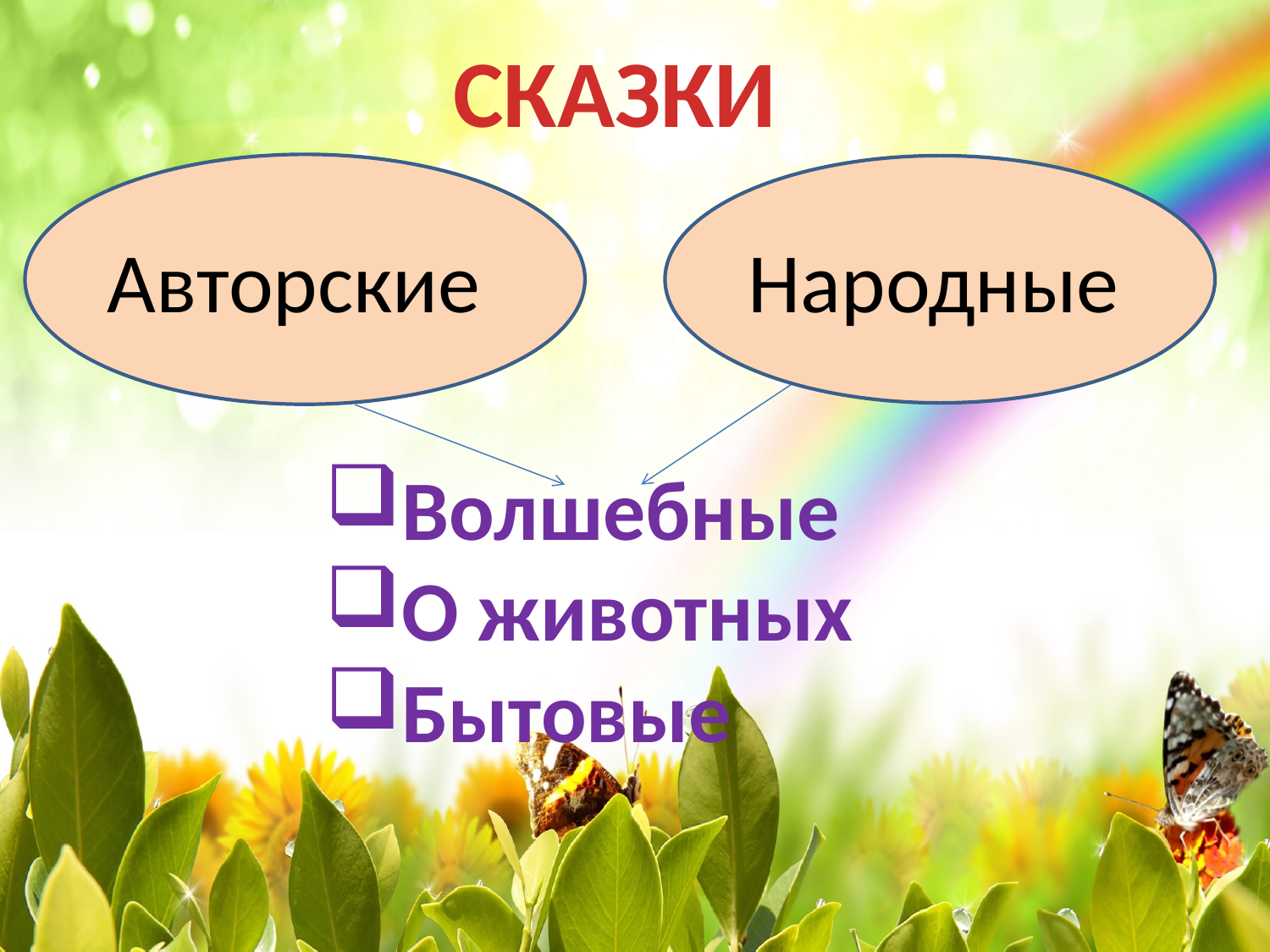

СКАЗКИ

Авторские
Народные
Волшебные
О животных
Бытовые